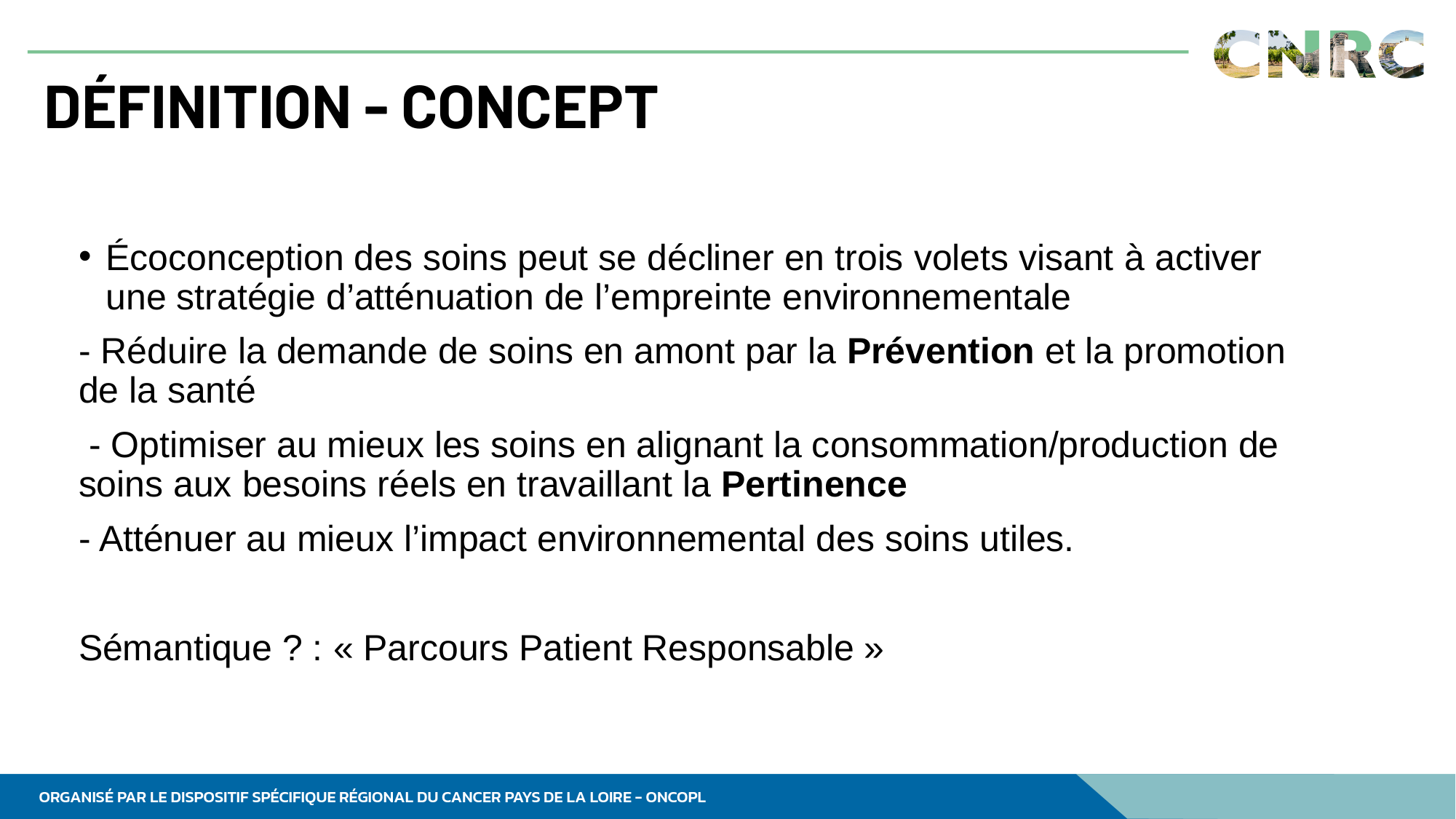

Définition - Concept

Écoconception des soins peut se décliner en trois volets visant à activer une stratégie d’atténuation de l’empreinte environnementale
- Réduire la demande de soins en amont par la Prévention et la promotion de la santé
 - Optimiser au mieux les soins en alignant la consommation/production de soins aux besoins réels en travaillant la Pertinence
- Atténuer au mieux l’impact environnemental des soins utiles.

Sémantique ? : « Parcours Patient Responsable »